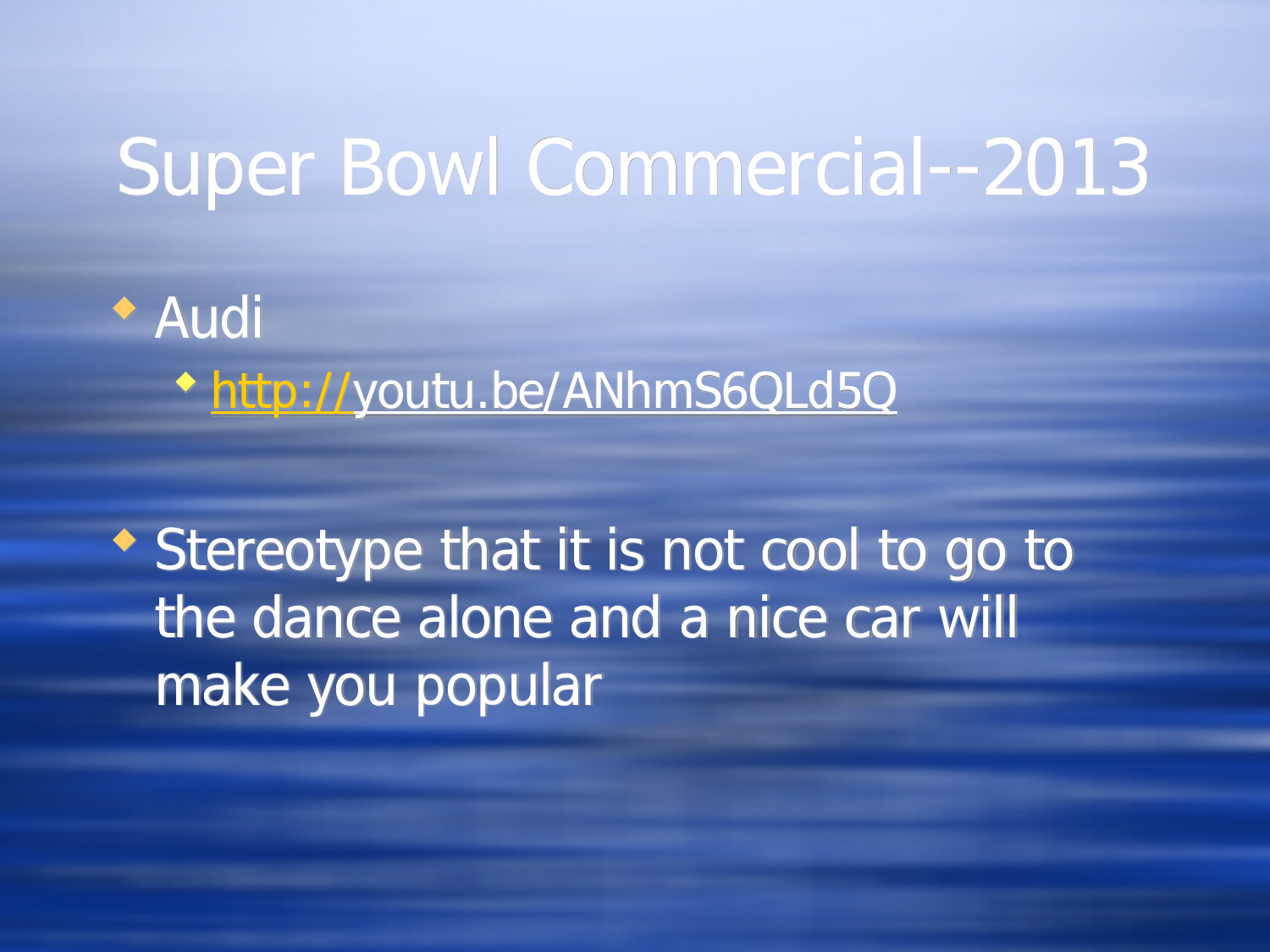

# Super Bowl Commercial--2013
Audi
http://youtu.be/ANhmS6QLd5Q

Stereotype that it is not cool to go to the dance alone and a nice car will make you popular